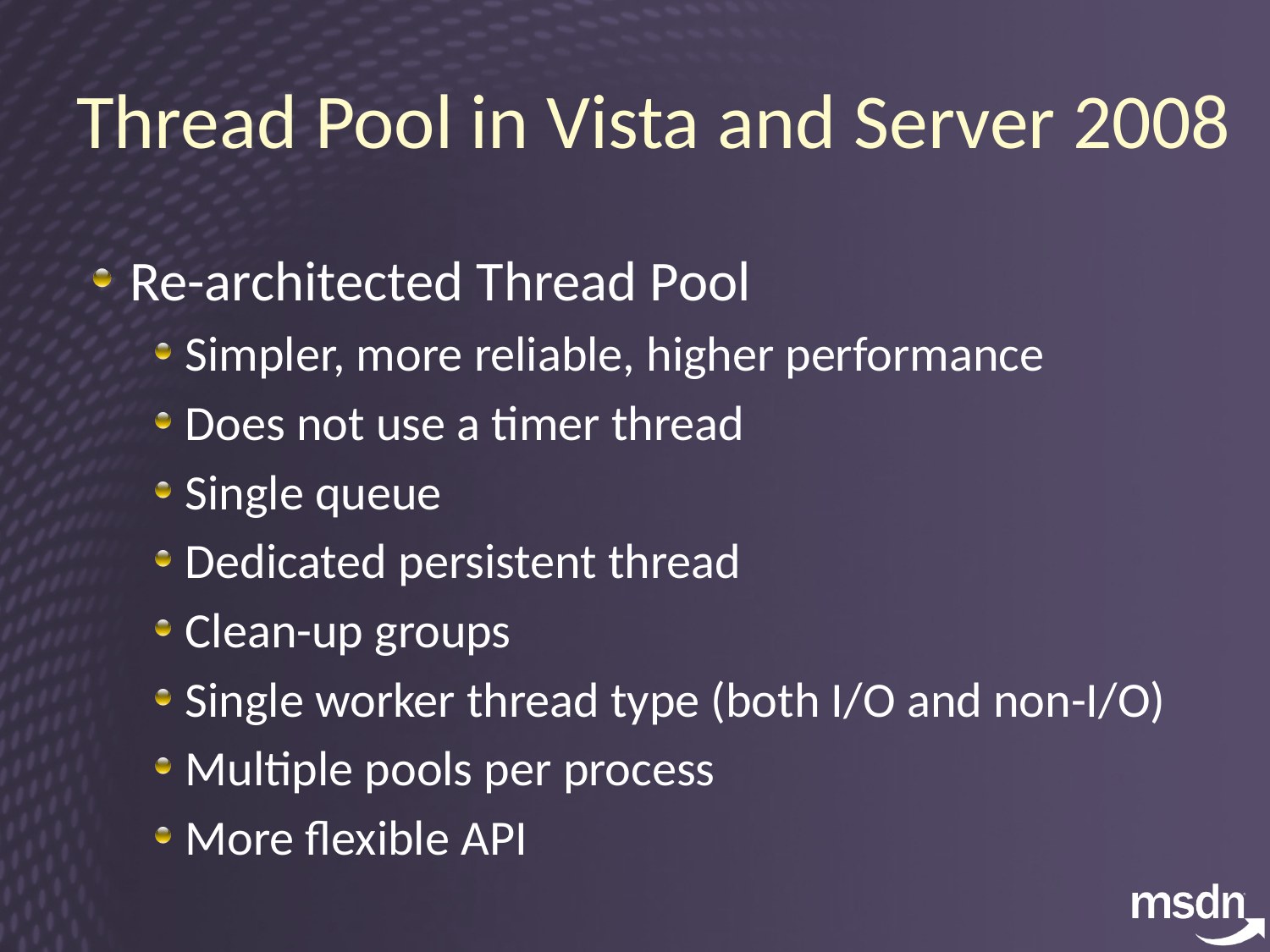

# Thread Pool in Vista and Server 2008
Re-architected Thread Pool
Simpler, more reliable, higher performance
Does not use a timer thread
Single queue
Dedicated persistent thread
Clean-up groups
Single worker thread type (both I/O and non-I/O)
Multiple pools per process
More flexible API